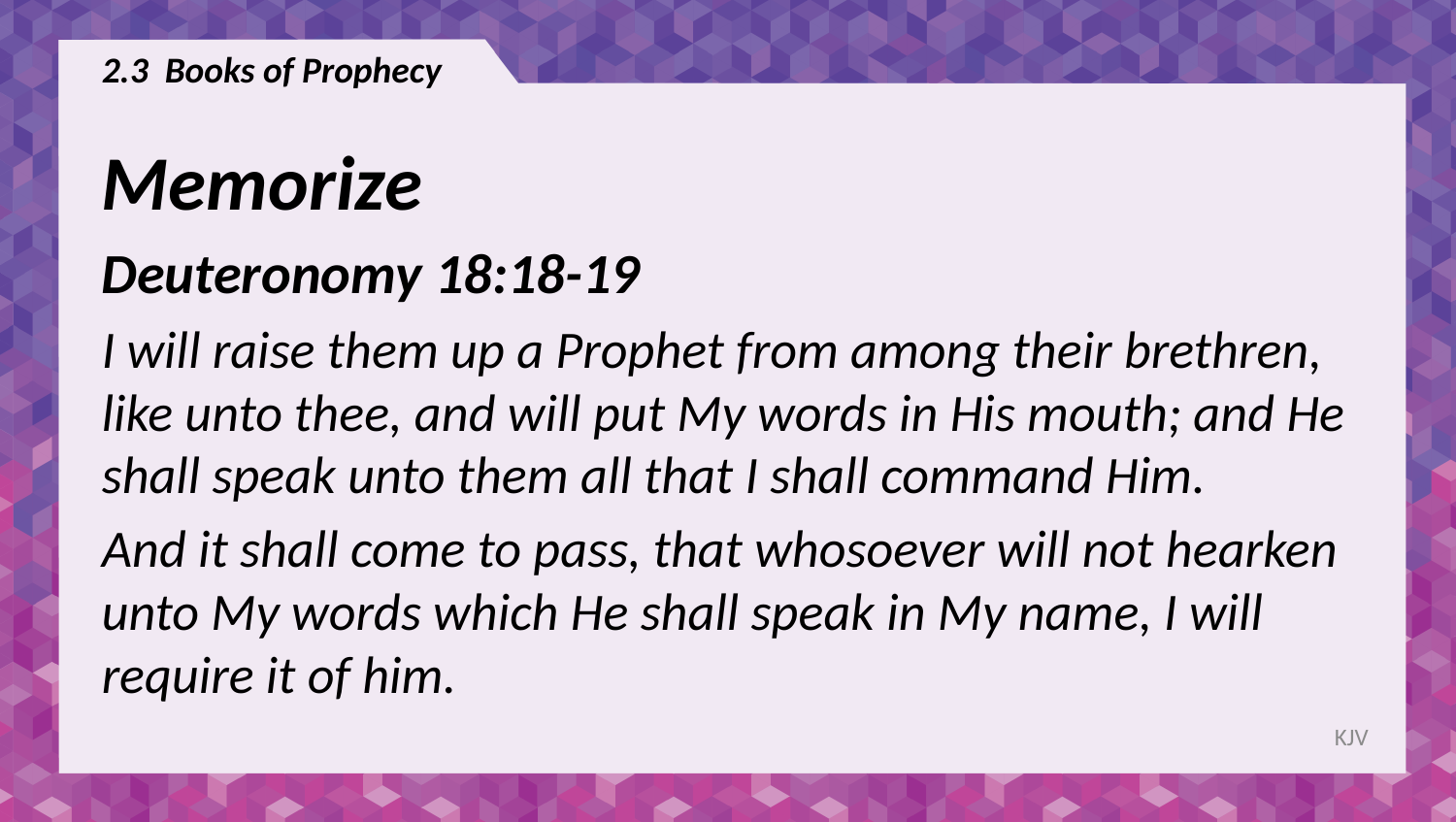

# 2.3  Books of Prophecy
Memorize
Deuteronomy 18:18-19
I will raise them up a Prophet from among their brethren, like unto thee, and will put My words in His mouth; and He shall speak unto them all that I shall command Him.
And it shall come to pass, that whosoever will not hearken unto My words which He shall speak in My name, I will require it of him.
KJV